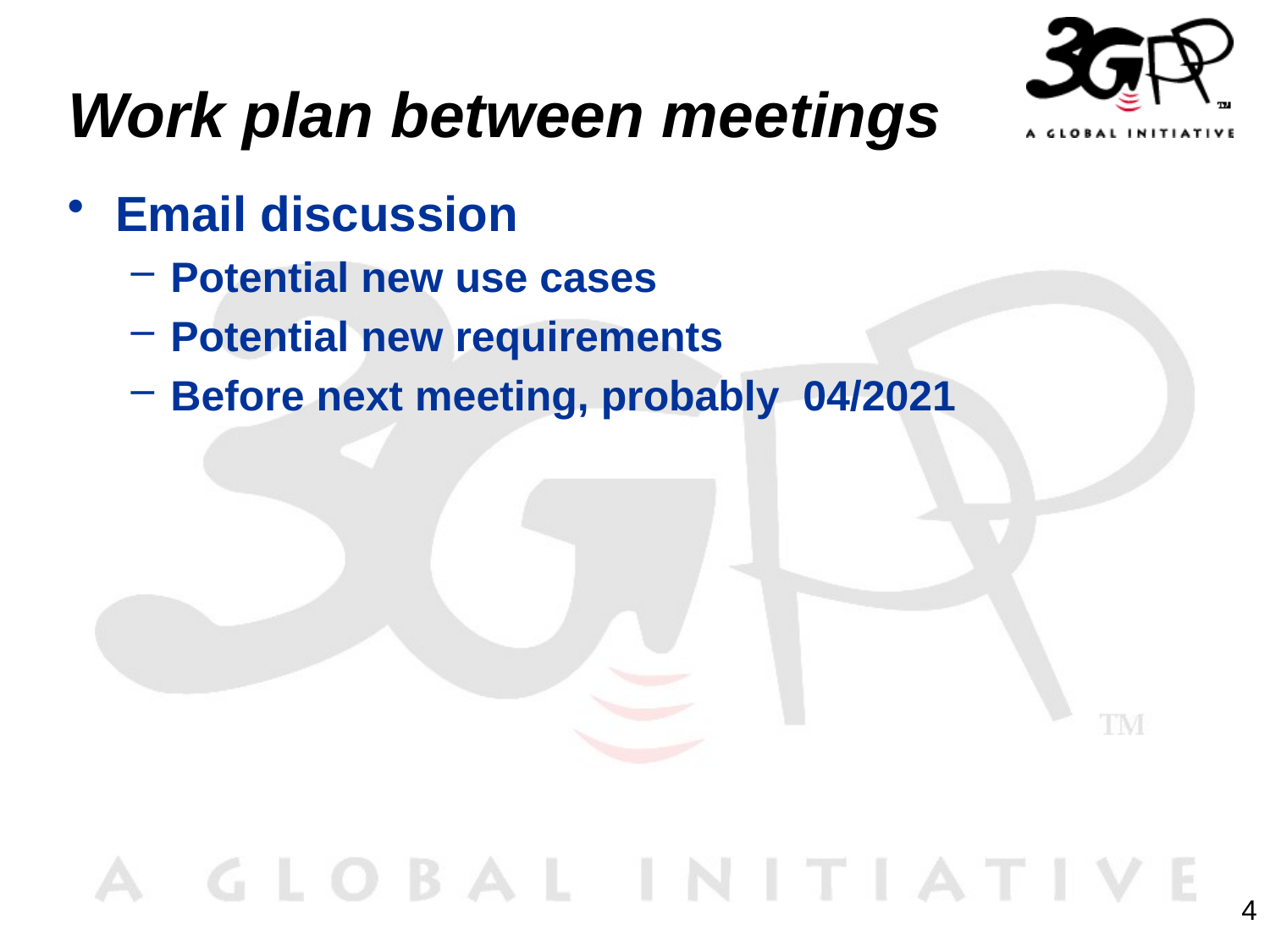

# Work plan between meetings
Email discussion
Potential new use cases
Potential new requirements
Before next meeting, probably  04/2021

4